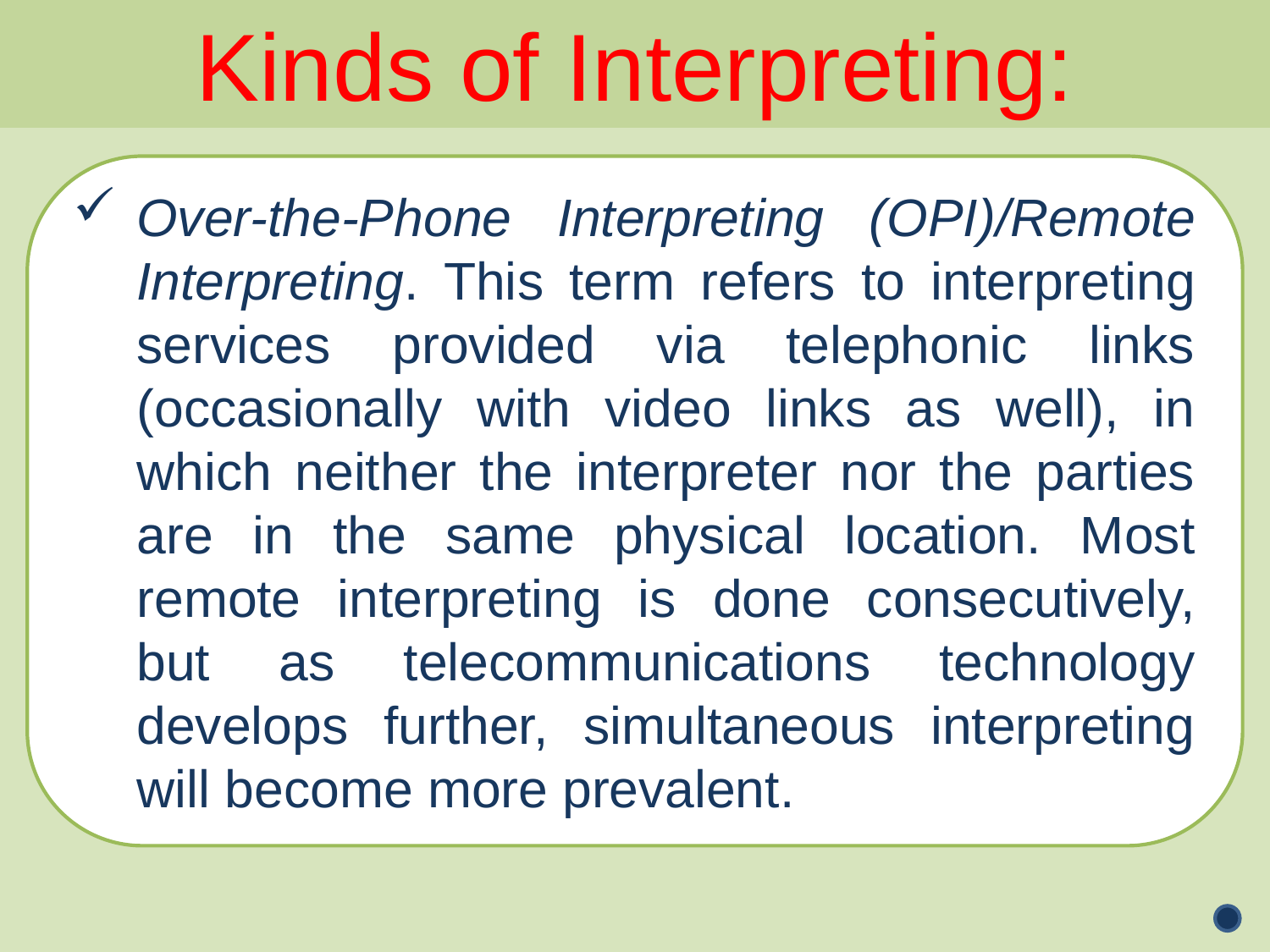

Kinds of Interpreting:
Over-the-Phone Interpreting (OPI)/Remote Interpreting. This term refers to interpreting services provided via telephonic links (occasionally with video links as well), in which neither the interpreter nor the parties are in the same physical location. Most remote interpreting is done consecutively, but as telecommunications technology develops further, simultaneous interpreting will become more prevalent.